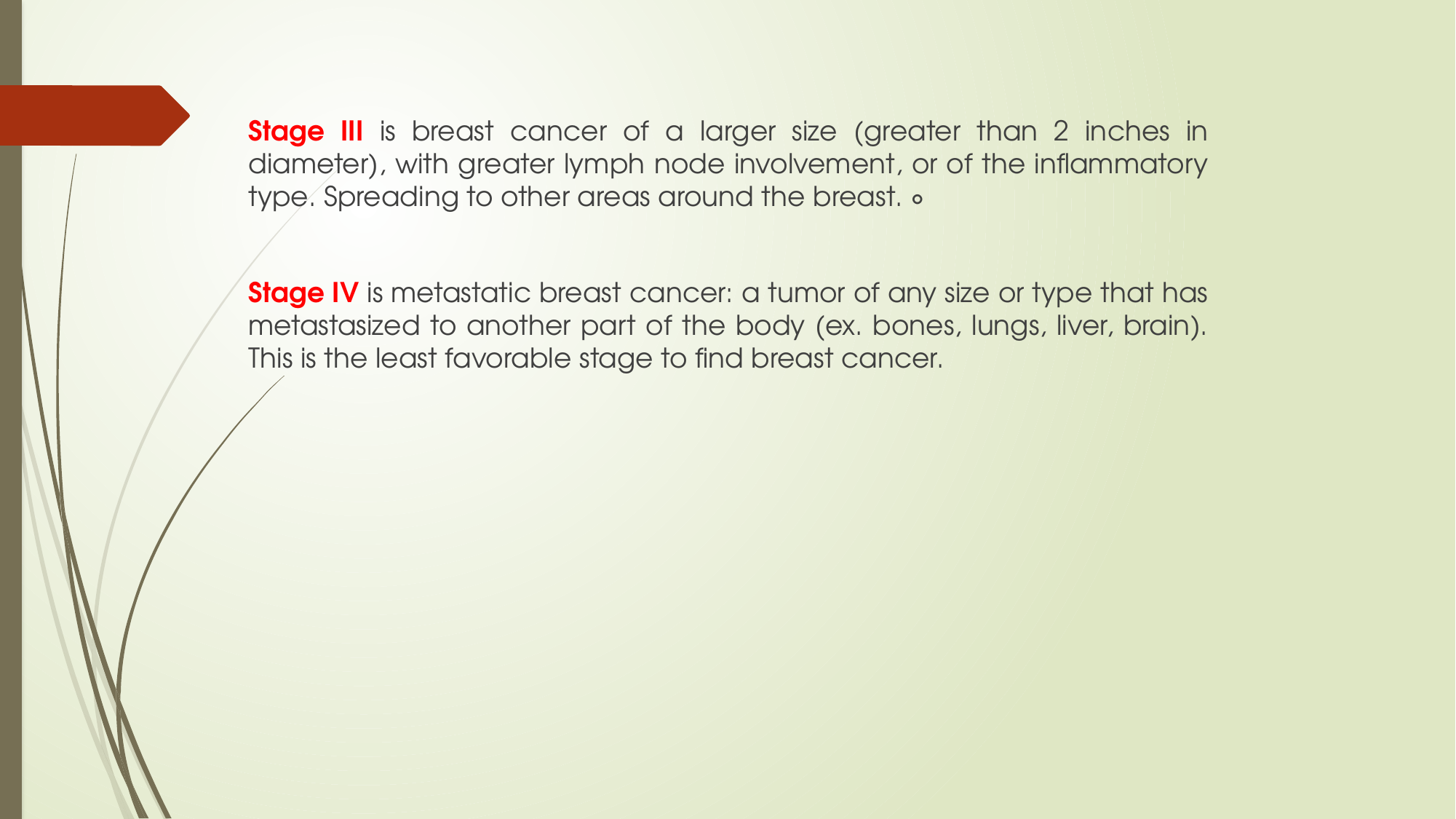

Stage III is breast cancer of a larger size (greater than 2 inches in diameter), with greater lymph node involvement, or of the inflammatory type. Spreading to other areas around the breast. ◦

Stage IV is metastatic breast cancer: a tumor of any size or type that has metastasized to another part of the body (ex. bones, lungs, liver, brain). This is the least favorable stage to find breast cancer.